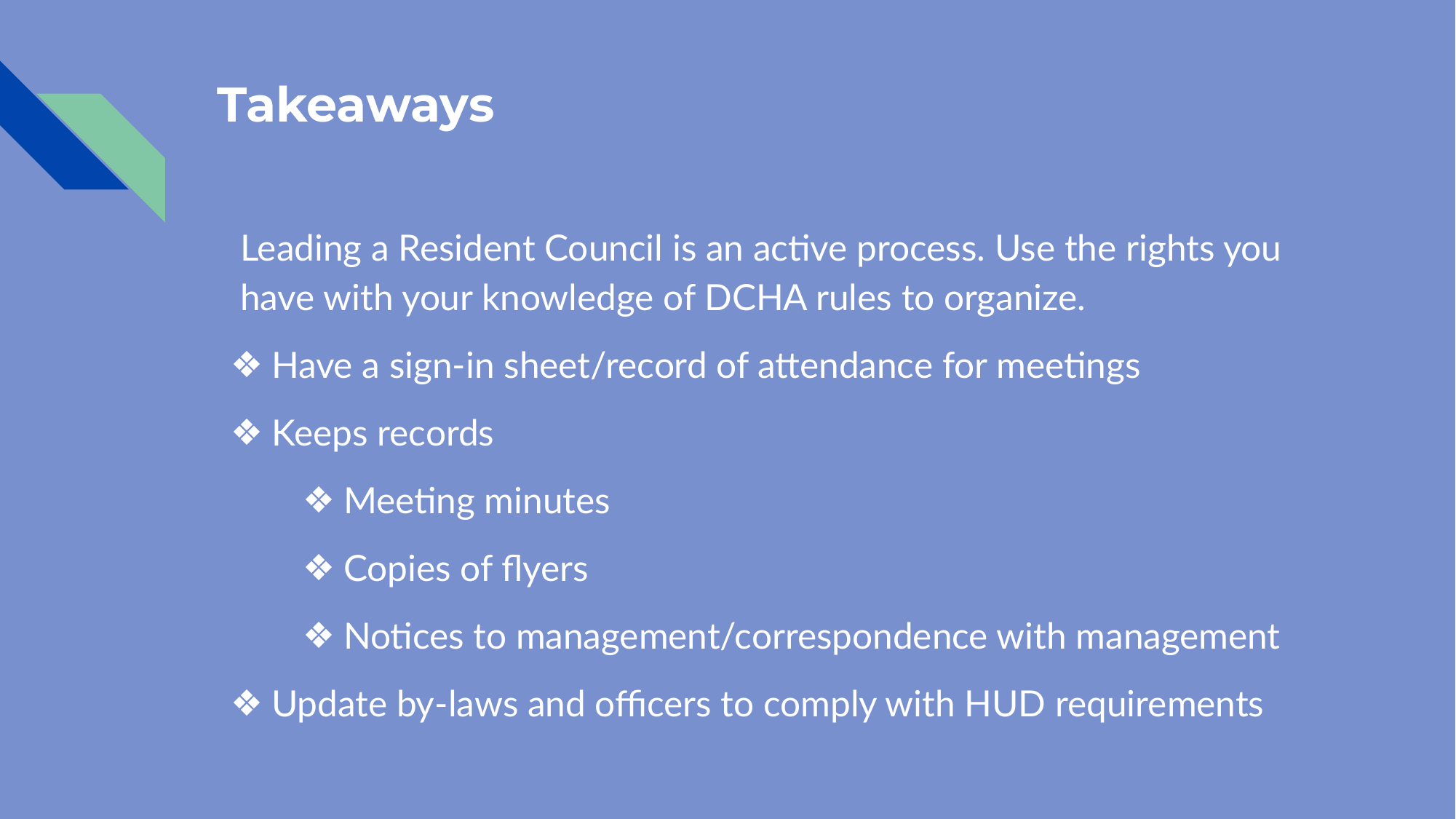

# Takeaways
Leading a Resident Council is an active process. Use the rights you have with your knowledge of DCHA rules to organize.
Have a sign-in sheet/record of attendance for meetings
Keeps records
Meeting minutes
Copies of flyers
Notices to management/correspondence with management
Update by-laws and officers to comply with HUD requirements